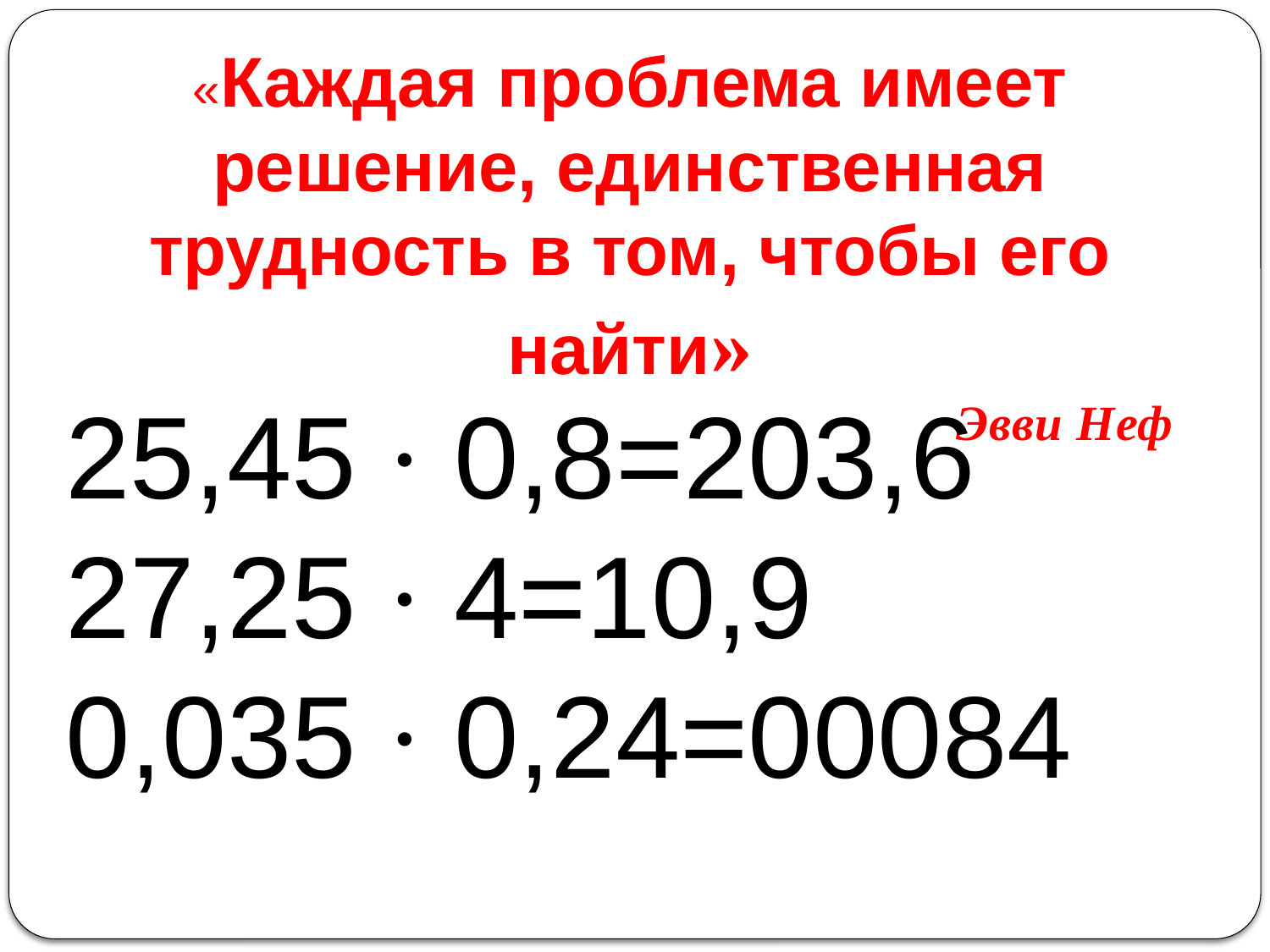

«Каждая проблема имеет решение, единственная трудность в том, чтобы его найти»
                                                                  Эвви Неф

25,45 · 0,8=203,6
27,25 · 4=10,9
0,035 · 0,24=00084